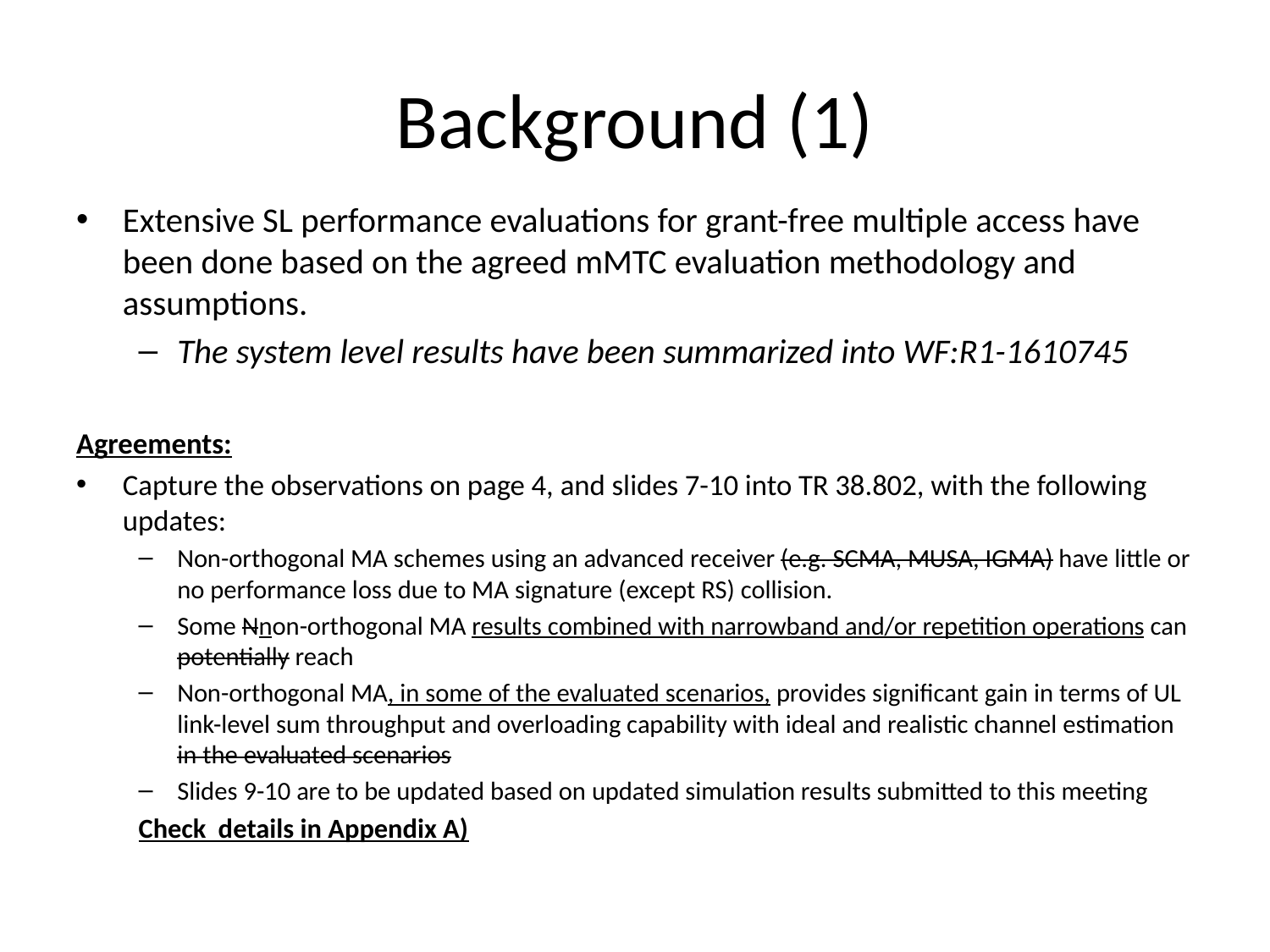

# Background (1)
Extensive SL performance evaluations for grant-free multiple access have been done based on the agreed mMTC evaluation methodology and assumptions.
The system level results have been summarized into WF:R1-1610745

Agreements:
Capture the observations on page 4, and slides 7-10 into TR 38.802, with the following updates:
Non-orthogonal MA schemes using an advanced receiver (e.g. SCMA, MUSA, IGMA) have little or no performance loss due to MA signature (except RS) collision.
Some Nnon-orthogonal MA results combined with narrowband and/or repetition operations can potentially reach
Non-orthogonal MA, in some of the evaluated scenarios, provides significant gain in terms of UL link-level sum throughput and overloading capability with ideal and realistic channel estimation in the evaluated scenarios
Slides 9-10 are to be updated based on updated simulation results submitted to this meeting
Check  details in Appendix A)